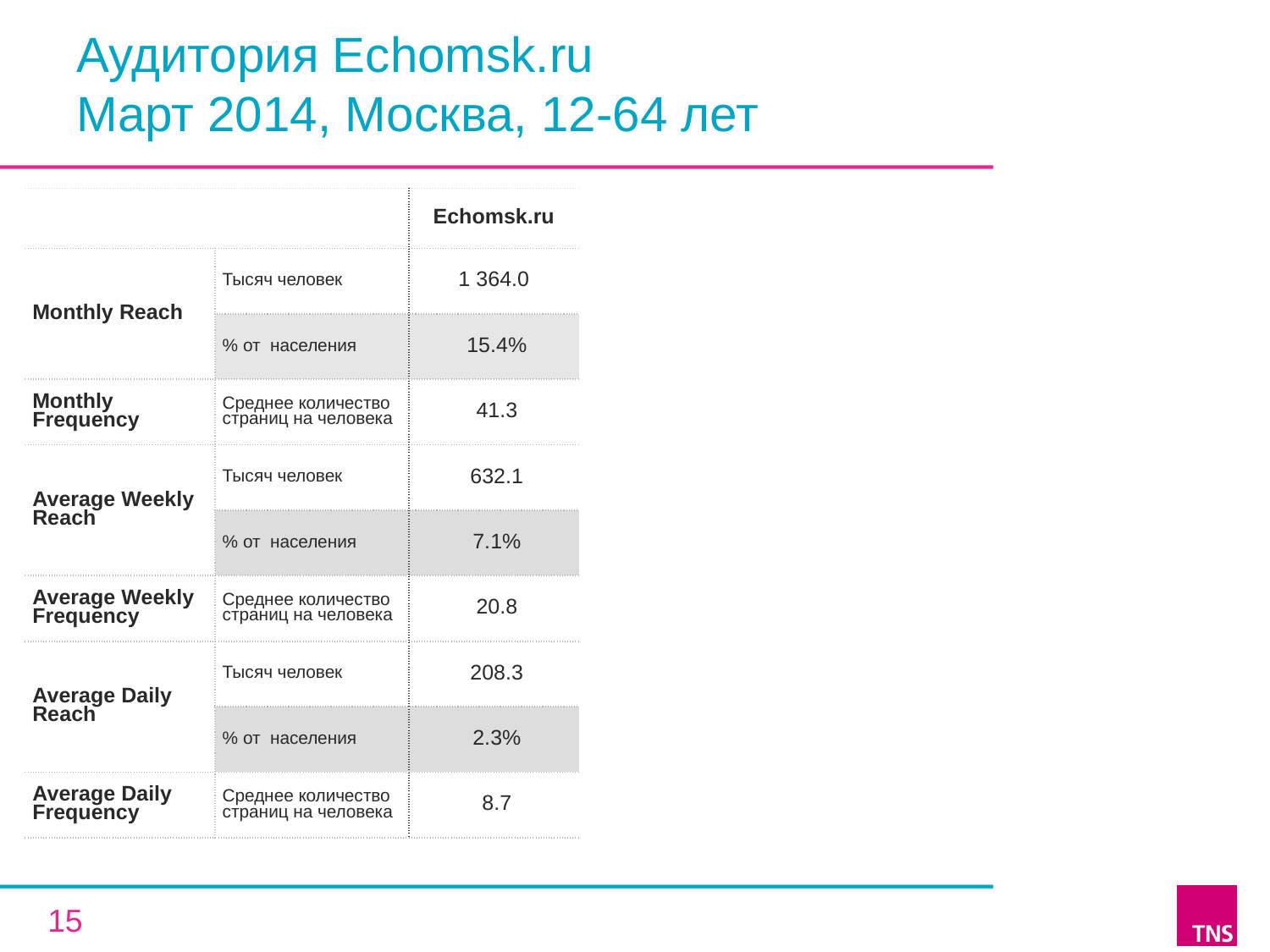

# Аудитория Echomsk.ru Март 2014, Москва, 12-64 лет
|  |  | Echomsk.ru |
| --- | --- | --- |
| Monthly Reach | Тысяч человек | 1 364.0 |
|  | % от населения | 15.4% |
| Monthly Frequency | Среднее количество страниц на человека | 41.3 |
| Average Weekly Reach | Тысяч человек | 632.1 |
|  | % от населения | 7.1% |
| Average Weekly Frequency | Среднее количество страниц на человека | 20.8 |
| Average Daily Reach | Тысяч человек | 208.3 |
|  | % от населения | 2.3% |
| Average Daily Frequency | Среднее количество страниц на человека | 8.7 |

15